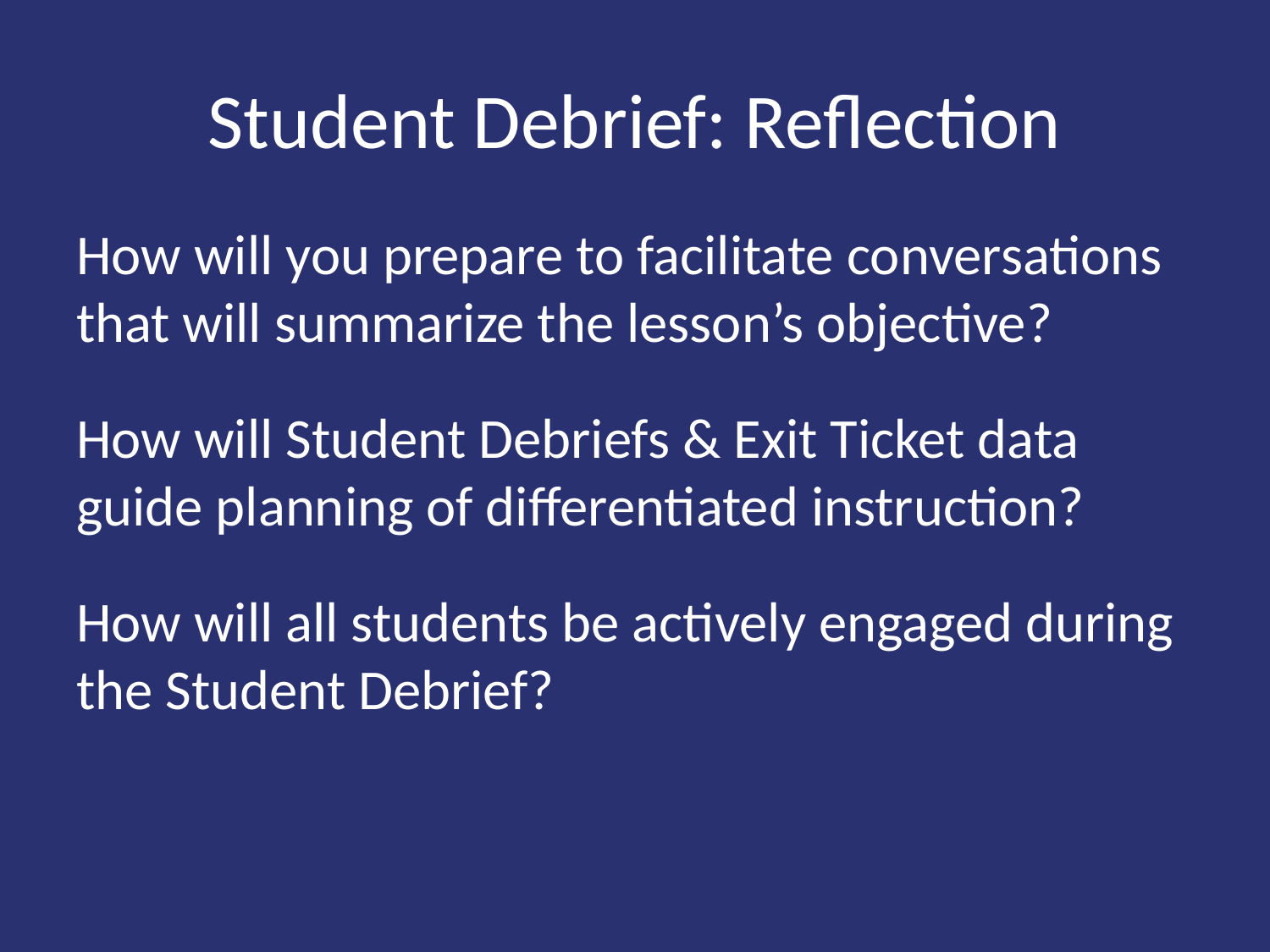

# Student Debrief: Reflection
How will you prepare to facilitate conversations that will summarize the lesson’s objective?

How will Student Debriefs & Exit Ticket data guide planning of differentiated instruction?

How will all students be actively engaged during the Student Debrief?